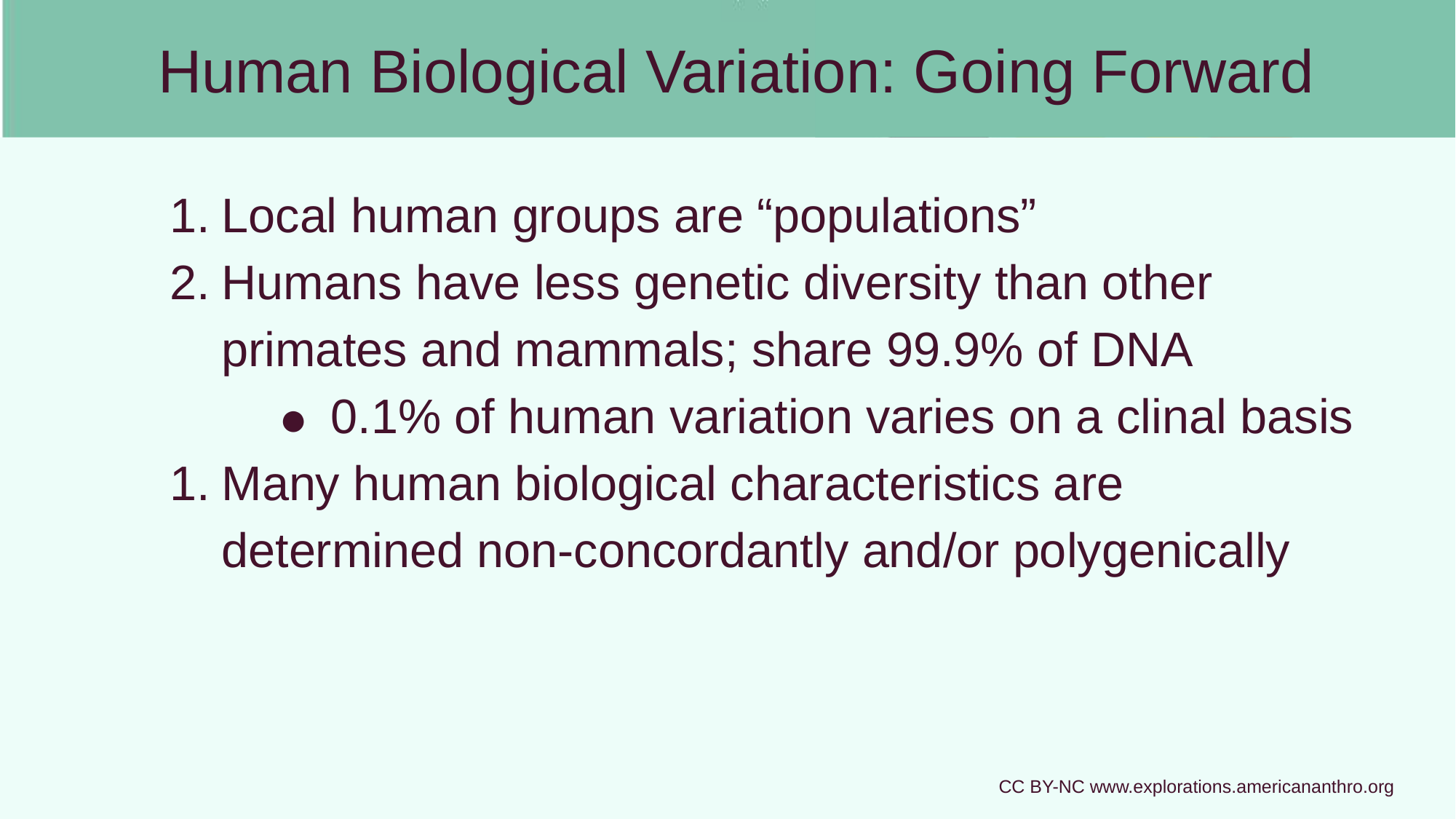

# Human Biological Variation: Going Forward
Local human groups are “populations”
Humans have less genetic diversity than other primates and mammals; share 99.9% of DNA
0.1% of human variation varies on a clinal basis
Many human biological characteristics are determined non-concordantly and/or polygenically